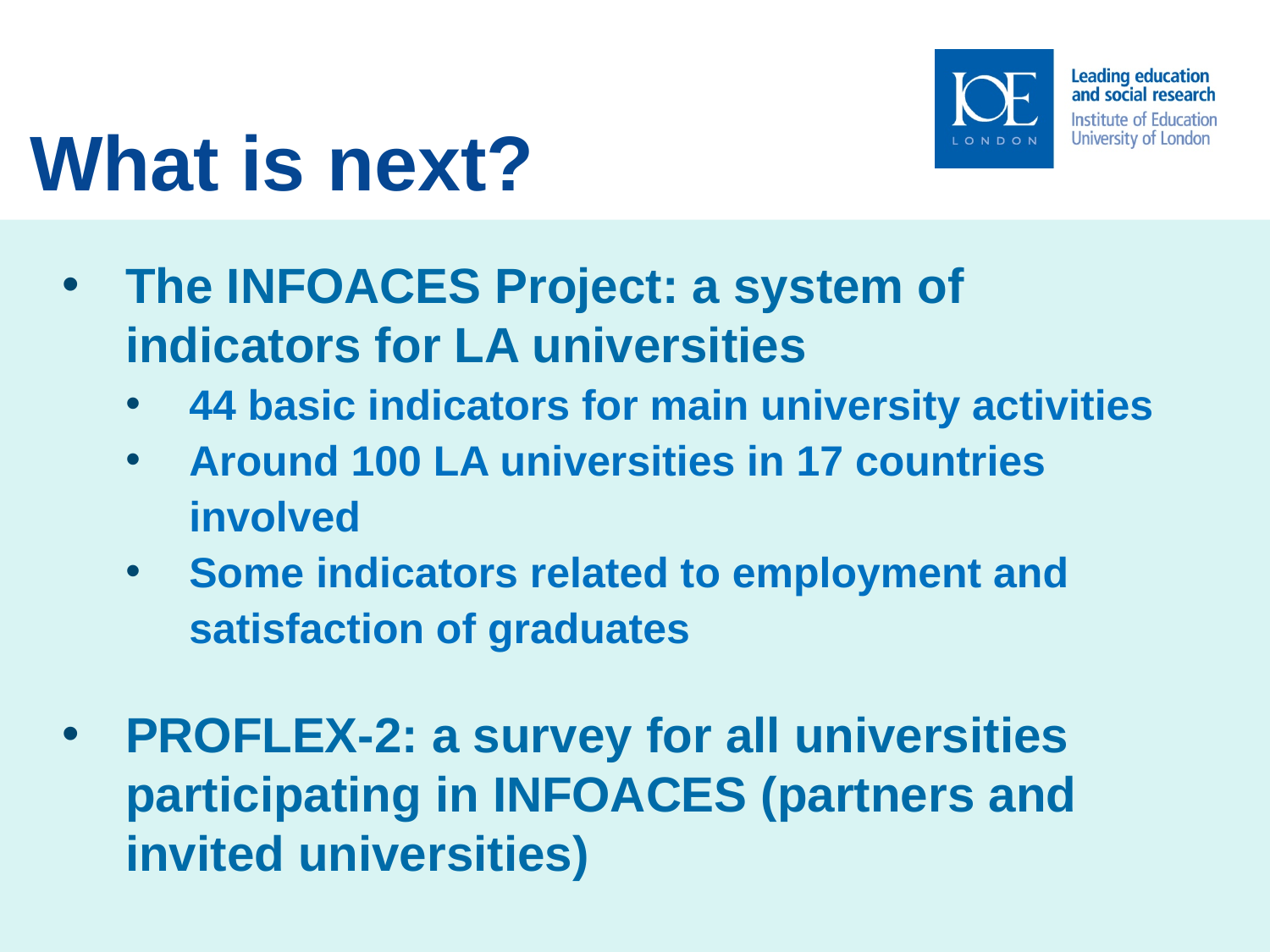

What is next?
The INFOACES Project: a system of indicators for LA universities
44 basic indicators for main university activities
Around 100 LA universities in 17 countries involved
Some indicators related to employment and satisfaction of graduates
PROFLEX-2: a survey for all universities participating in INFOACES (partners and invited universities)